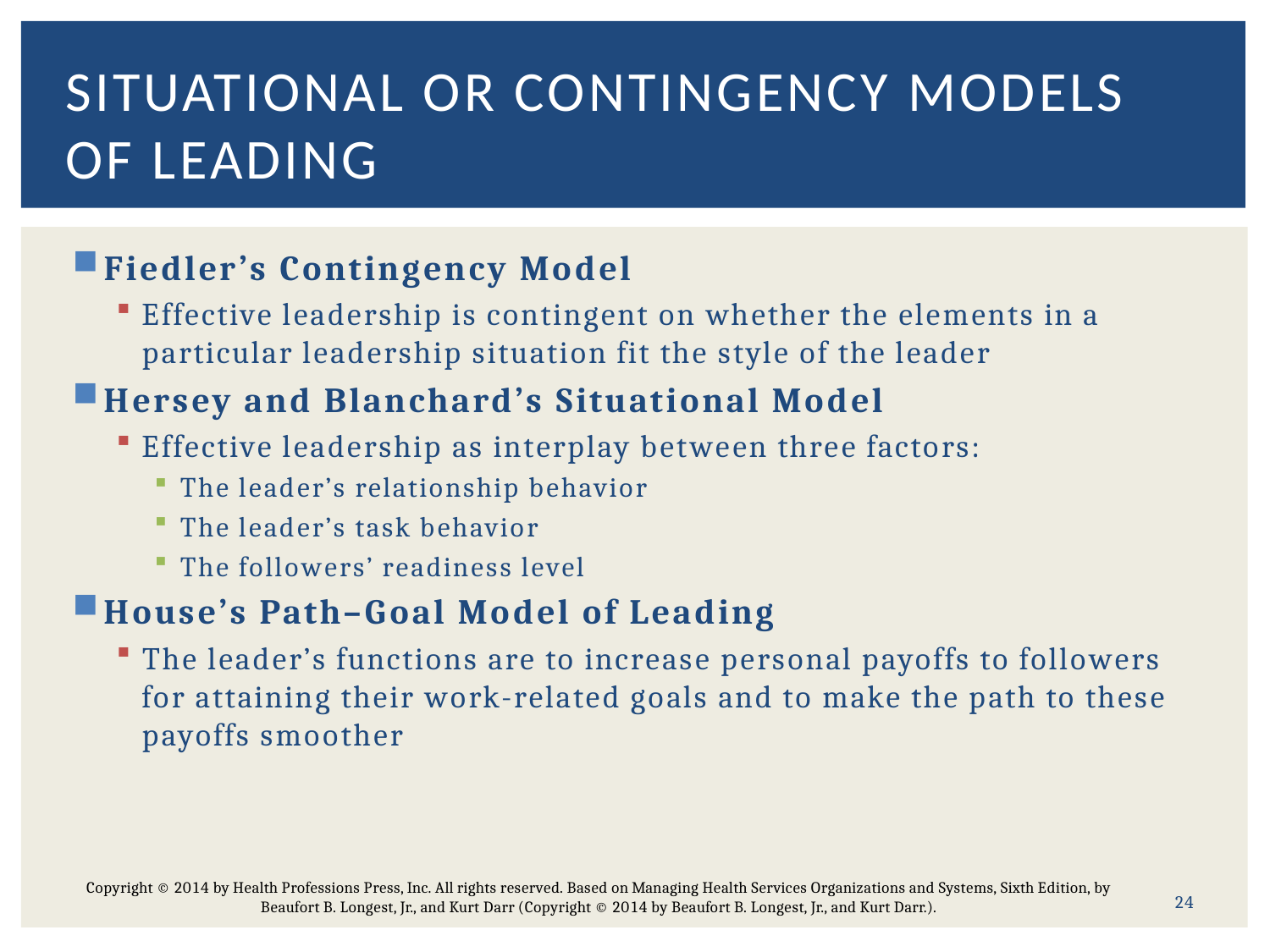

# Situational or contingency models of leading
Fiedler’s Contingency Model
Effective leadership is contingent on whether the elements in a particular leadership situation fit the style of the leader
Hersey and Blanchard’s Situational Model
Effective leadership as interplay between three factors:
The leader’s relationship behavior
The leader’s task behavior
The followers’ readiness level
House’s Path–Goal Model of Leading
The leader’s functions are to increase personal payoffs to followers for attaining their work-related goals and to make the path to these payoffs smoother
24